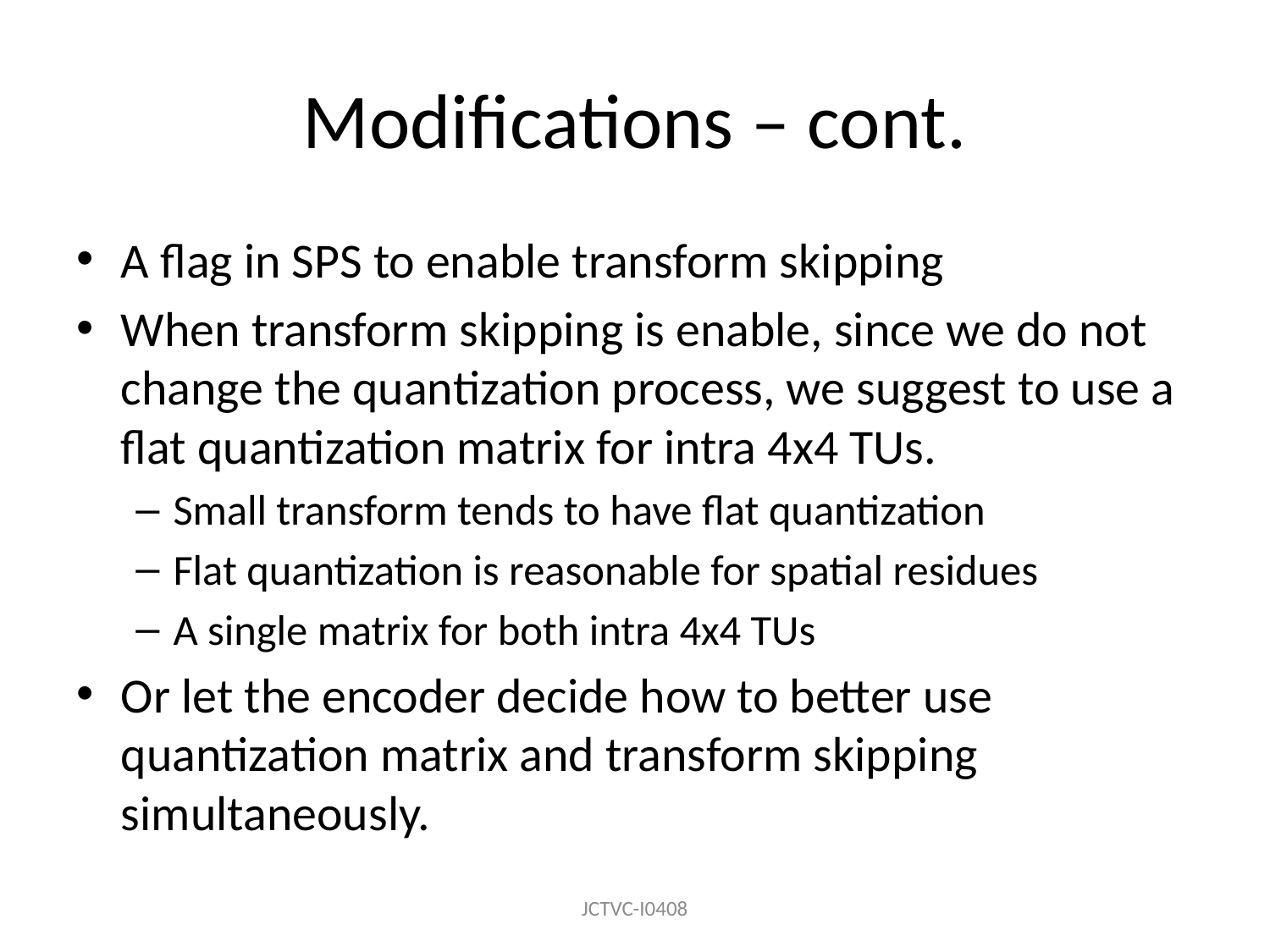

# Modifications – cont.
A flag in SPS to enable transform skipping
When transform skipping is enable, since we do not change the quantization process, we suggest to use a flat quantization matrix for intra 4x4 TUs.
Small transform tends to have flat quantization
Flat quantization is reasonable for spatial residues
A single matrix for both intra 4x4 TUs
Or let the encoder decide how to better use quantization matrix and transform skipping simultaneously.
JCTVC-I0408